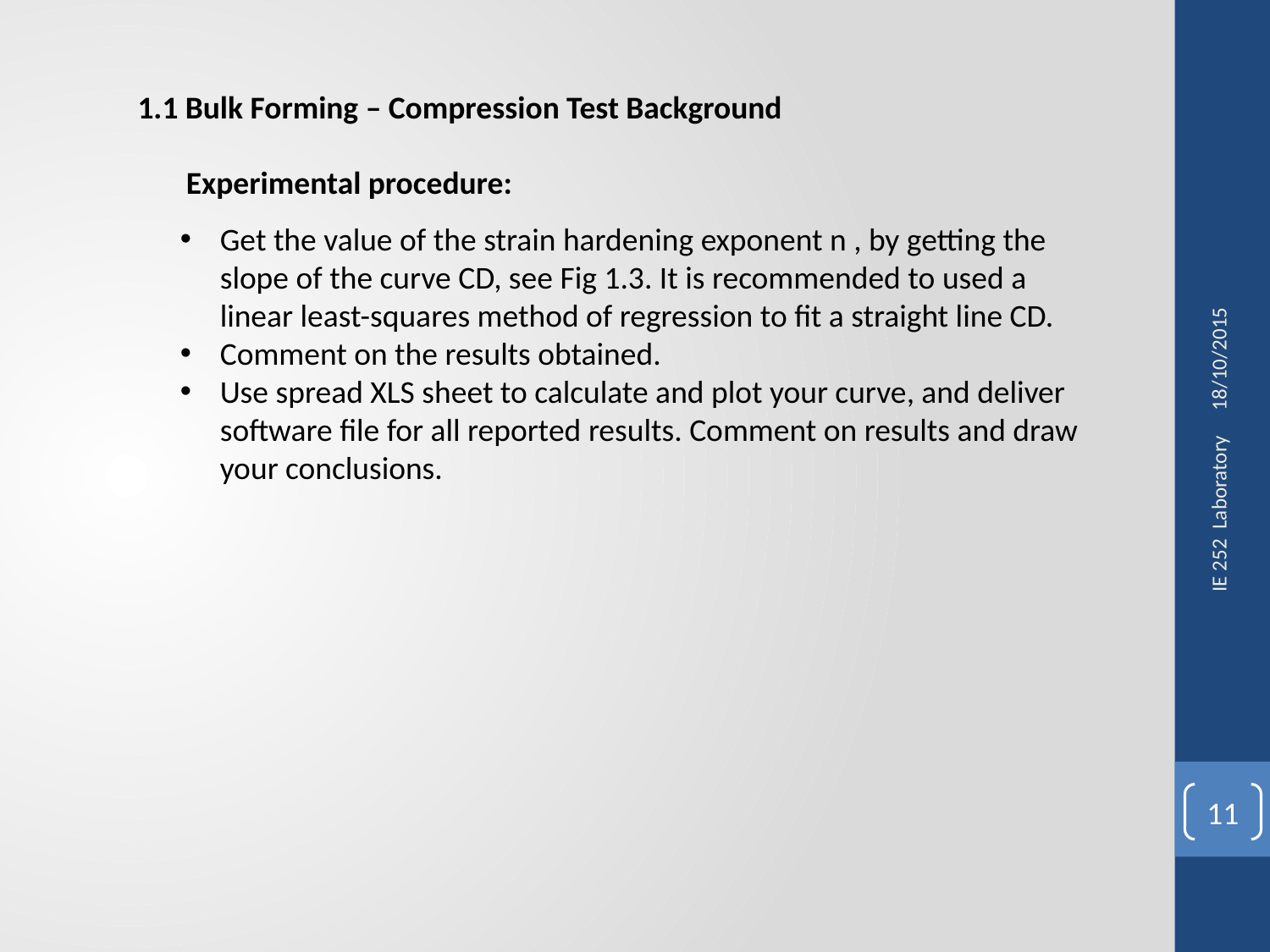

1.1 Bulk Forming – Compression Test Background
Experimental procedure:
Get the value of the strain hardening exponent n , by getting the slope of the curve CD, see Fig 1.3. It is recommended to used a linear least-squares method of regression to fit a straight line CD.
Comment on the results obtained.
Use spread XLS sheet to calculate and plot your curve, and deliver software file for all reported results. Comment on results and draw your conclusions.
18/10/2015
IE 252  Laboratory
11